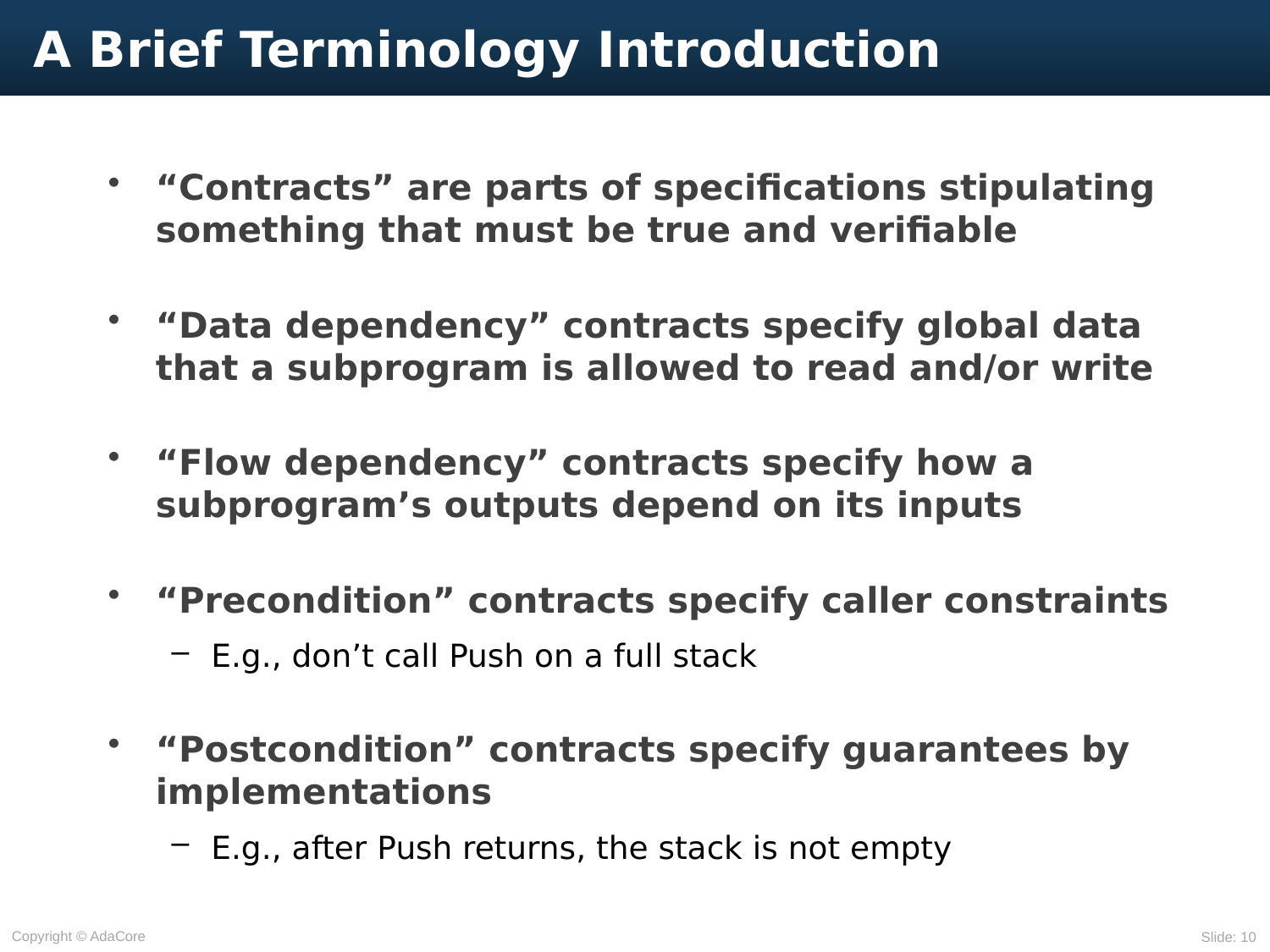

# A Brief Terminology Introduction
“Contracts” are parts of specifications stipulating something that must be true and verifiable
“Data dependency” contracts specify global data that a subprogram is allowed to read and/or write
“Flow dependency” contracts specify how a subprogram’s outputs depend on its inputs
“Precondition” contracts specify caller constraints
E.g., don’t call Push on a full stack
“Postcondition” contracts specify guarantees by implementations
E.g., after Push returns, the stack is not empty